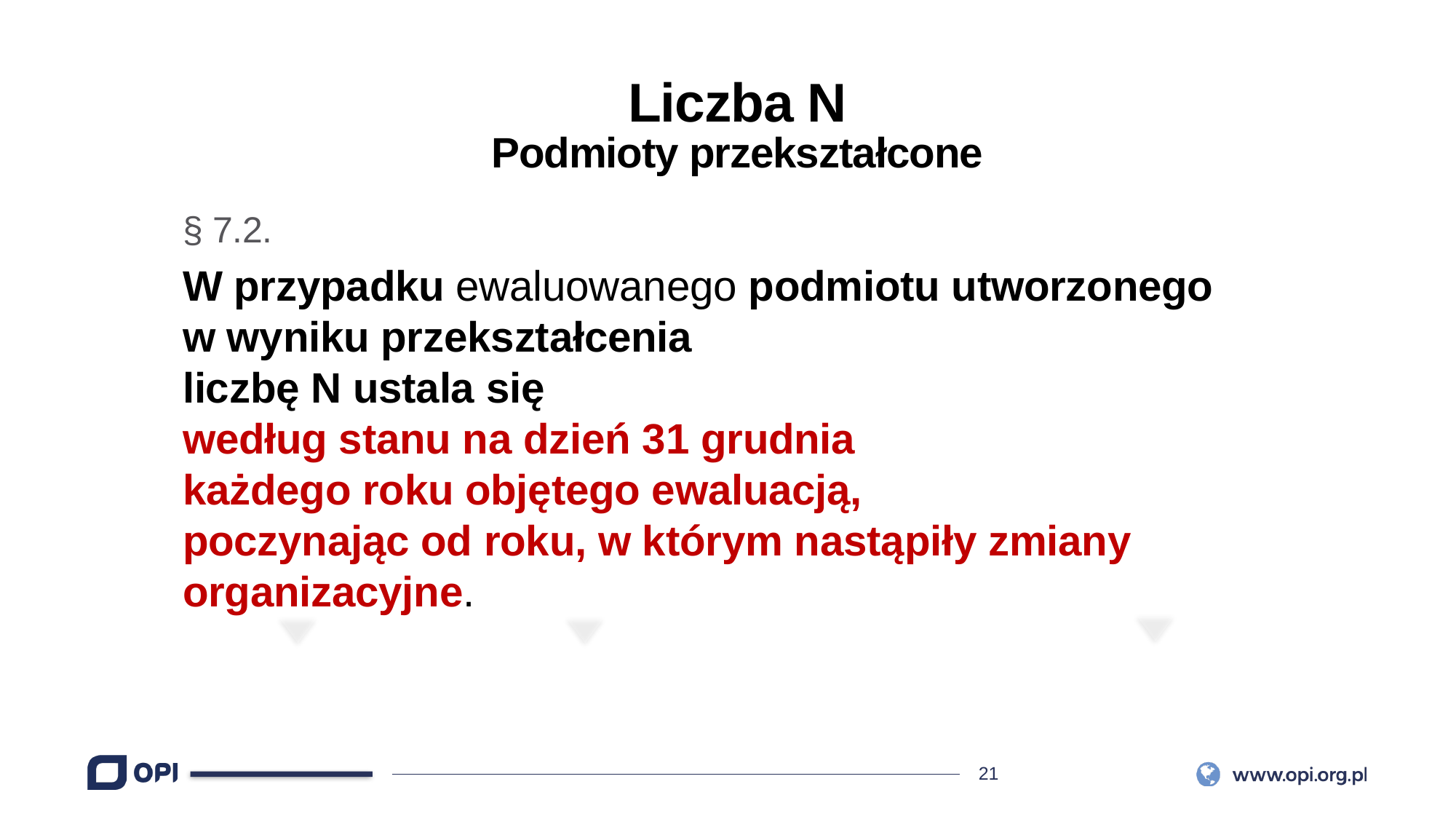

Liczba N
Podmioty przekształcone

§ 7.2.
W przypadku ewaluowanego podmiotu utworzonego
w wyniku przekształcenia
liczbę N ustala się
według stanu na dzień 31 grudnia
każdego roku objętego ewaluacją,
poczynając od roku, w którym nastąpiły zmiany organizacyjne.

01
02
03

INFOGRAPHIC
INFOGRAPHIC